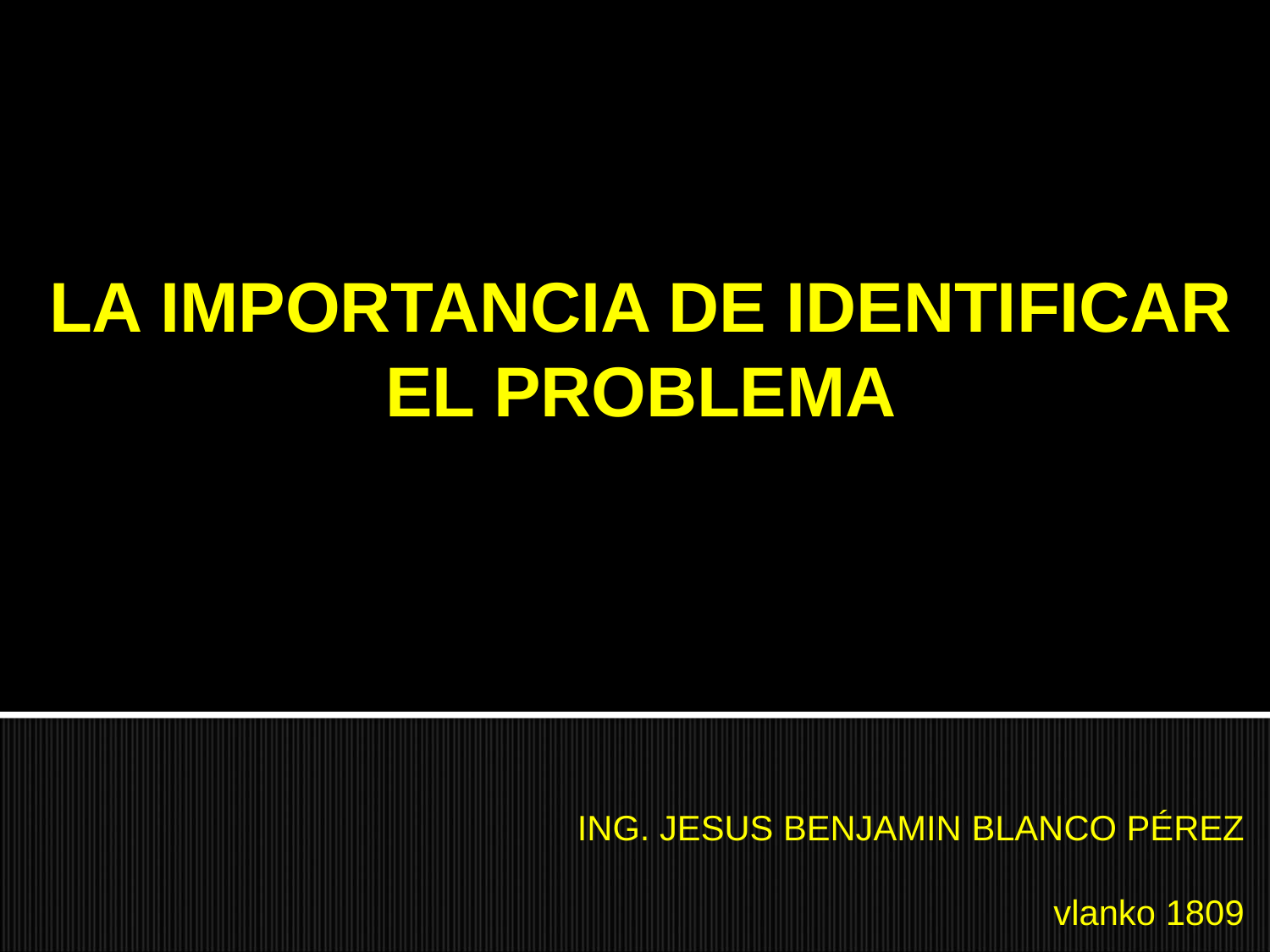

LA IMPORTANCIA DE IDENTIFICAR EL PROBLEMA
ING. JESUS BENJAMIN BLANCO PÉREZ

vlanko 1809